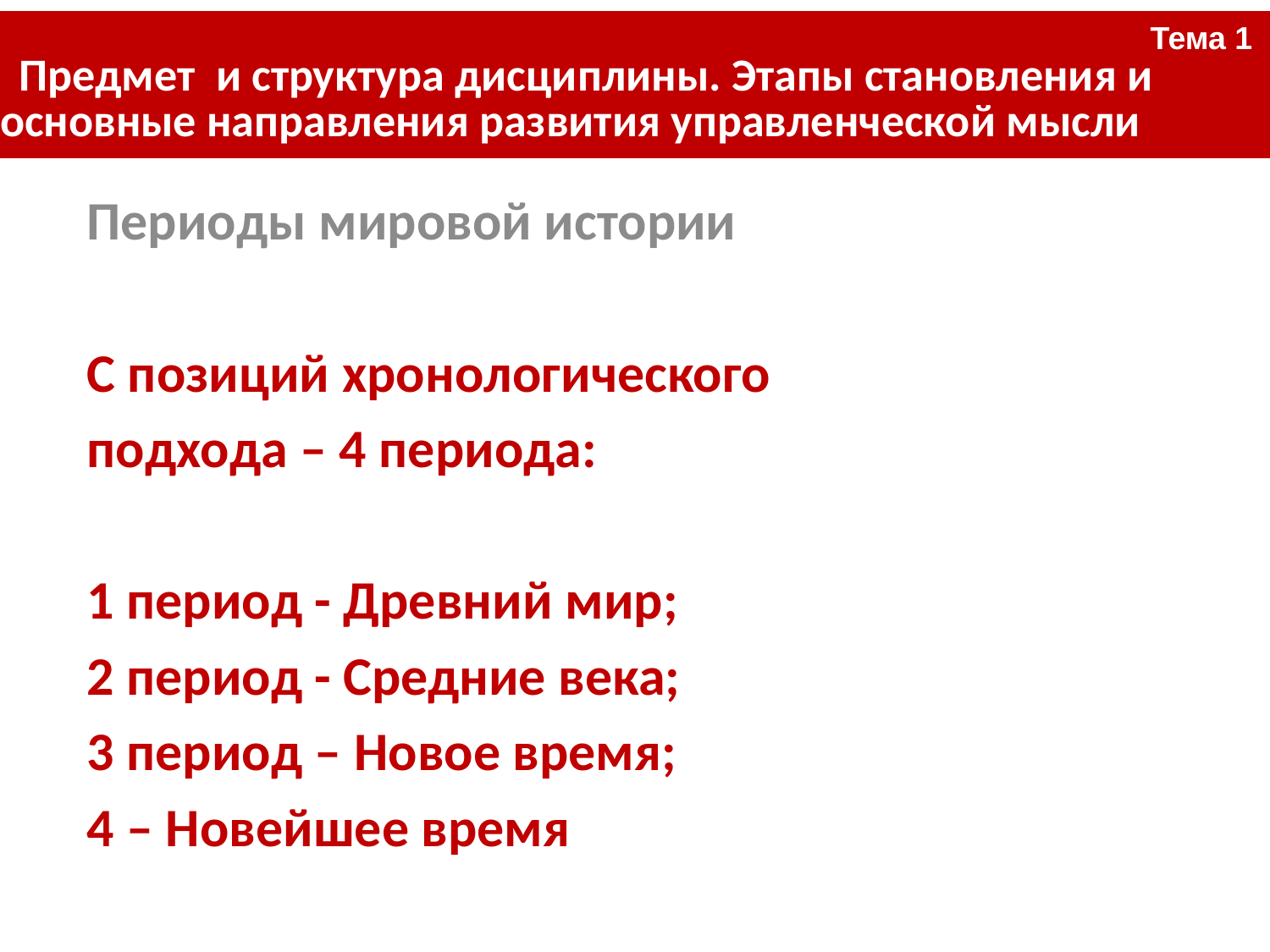

| Тема 1 Предмет и структура дисциплины. Этапы становления и основные направления развития управленческой мысли |
| --- |
| Тема 1 Управление в Западной Европе в Средние века |
| --- |
#
Периоды мировой истории

С позиций хронологического
подхода – 4 периода:

1 период - Древний мир;
2 период - Средние века;
3 период – Новое время;
4 – Новейшее время